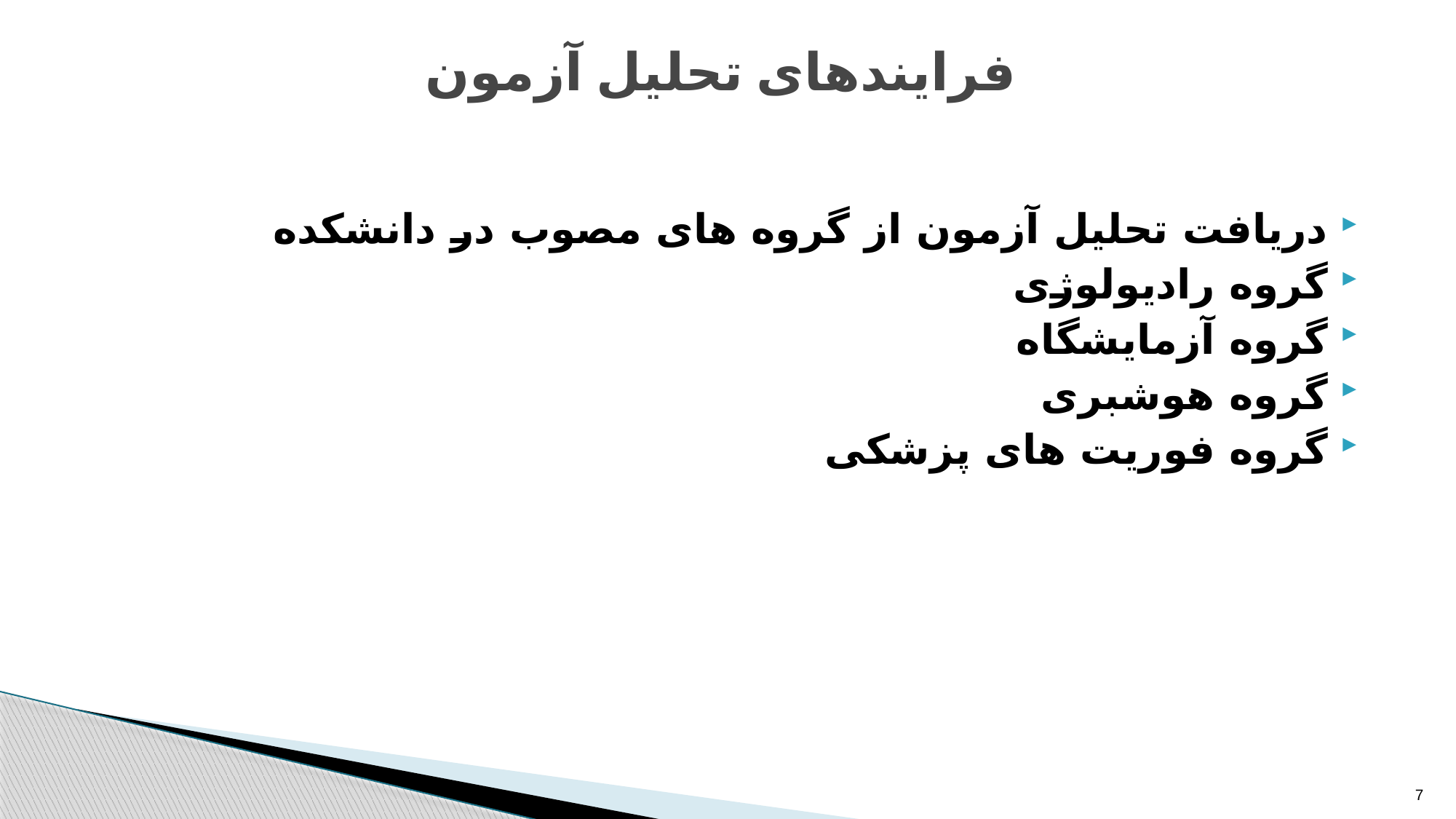

# فرایندهای تحلیل آزمون
دریافت تحلیل آزمون از گروه های مصوب در دانشکده
گروه رادیولوژی
گروه آزمایشگاه
گروه هوشبری
گروه فوریت های پزشکی
7